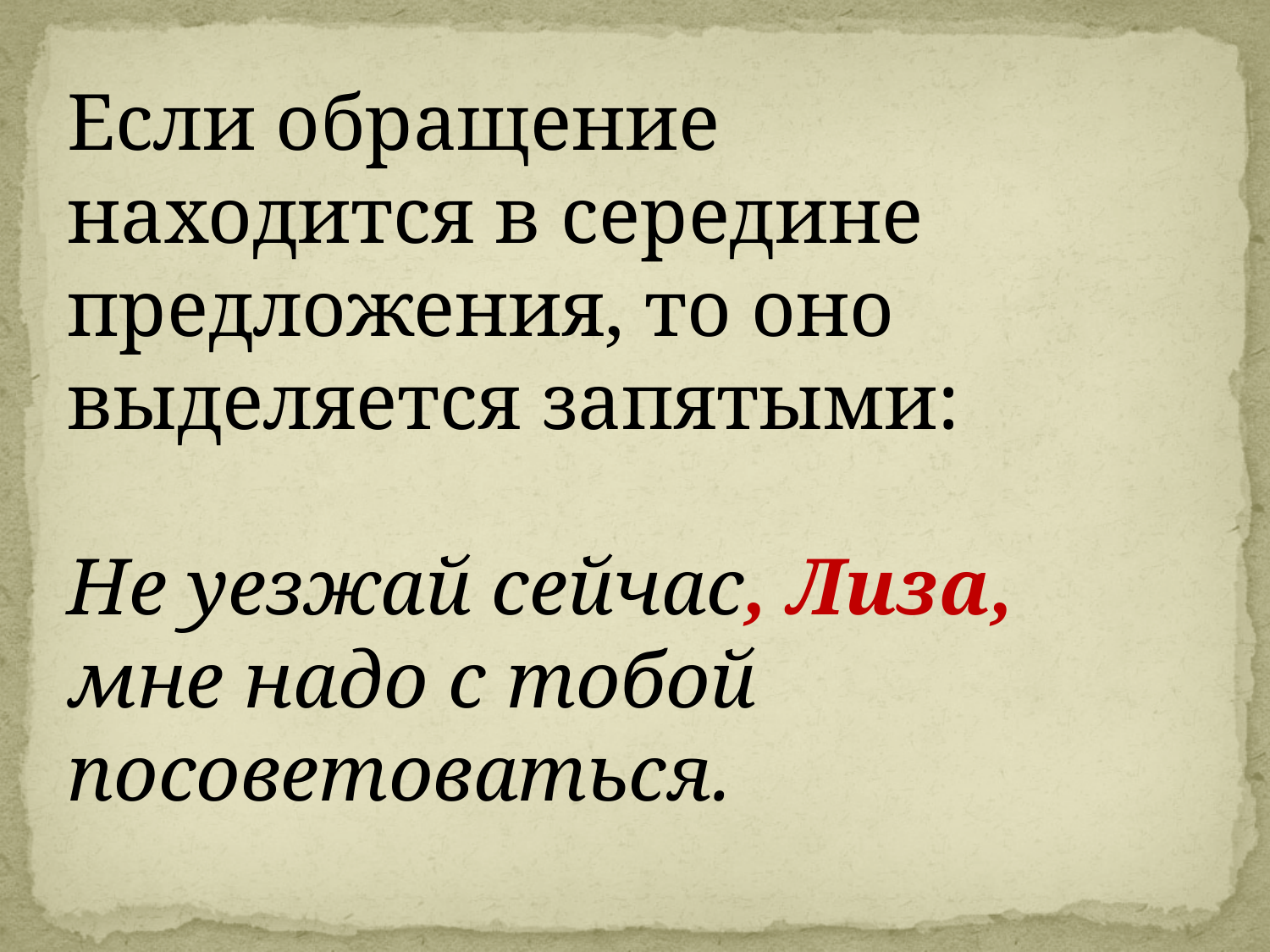

Если обращение находится в середине предложения, то оно выделяется запятыми:

Не уезжай сейчас, Лиза, мне надо с тобой посоветоваться.